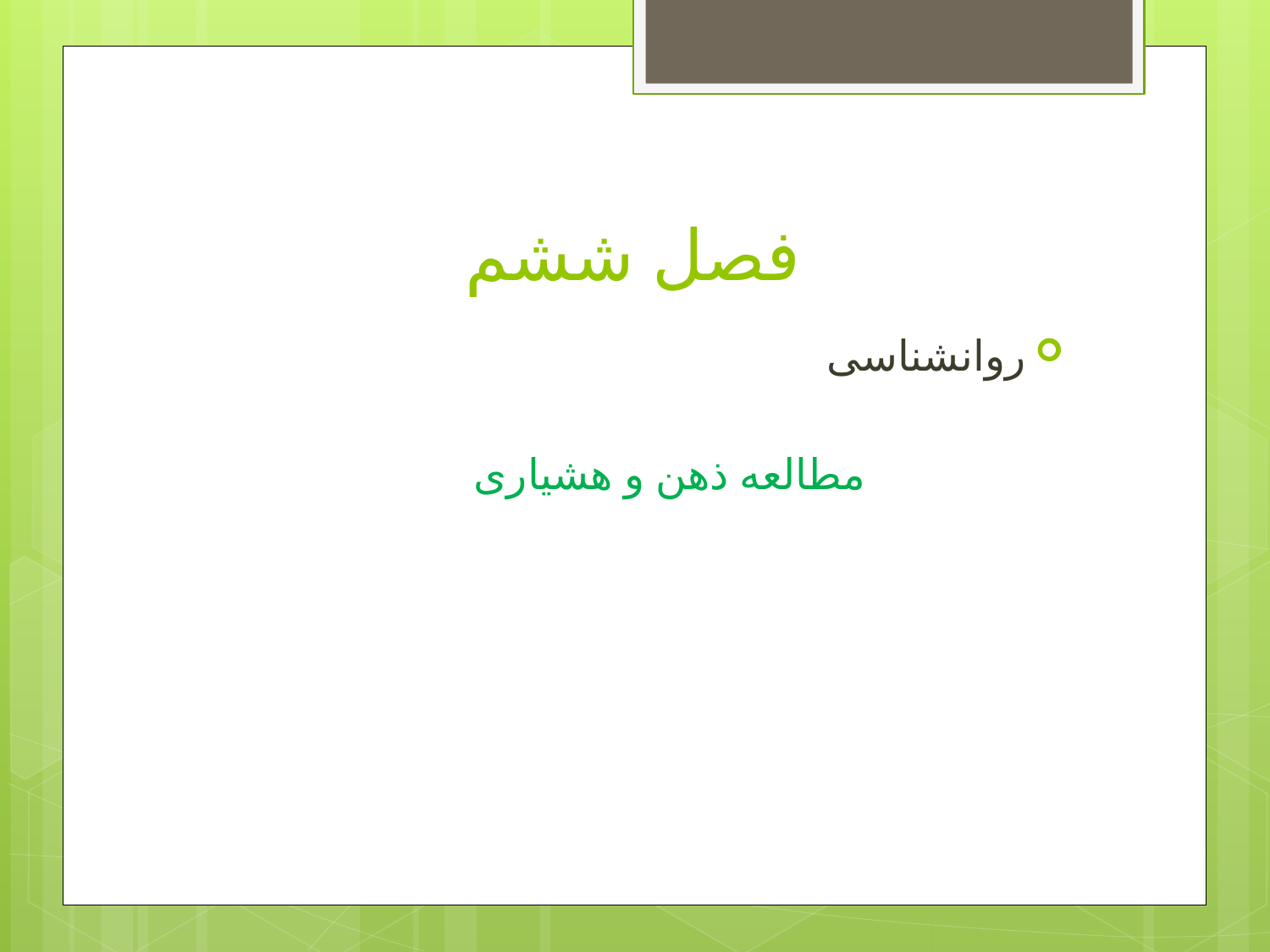

# فصل ششم
روانشناسی

                  مطالعه ذهن و هشیاری